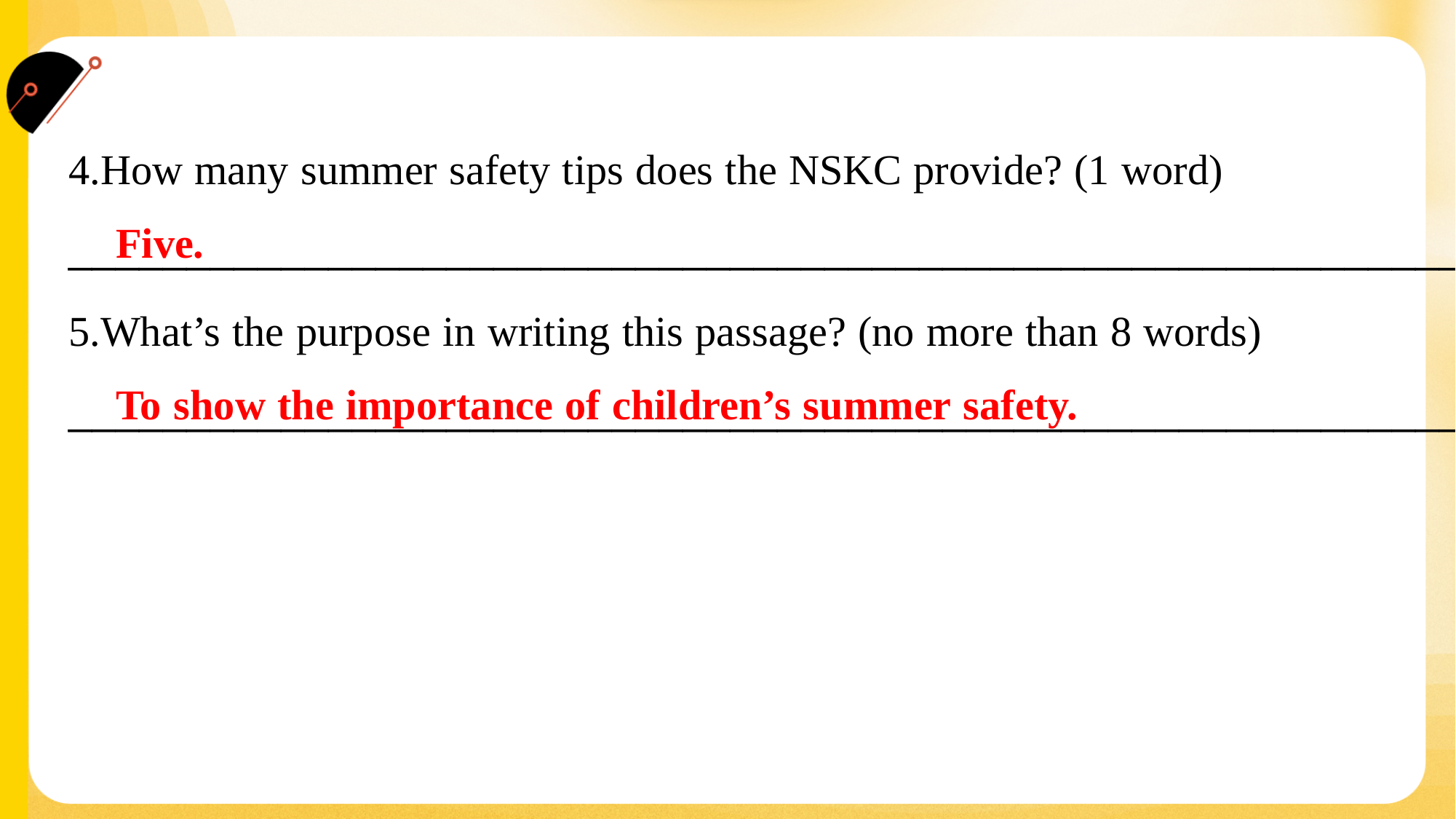

4.How many summer safety tips does the NSKC provide? (1 word)
______________________________________________________________

    Five.
5.What’s the purpose in writing this passage? (no more than 8 words)
______________________________________________________________

    To show the importance of children’s summer safety.